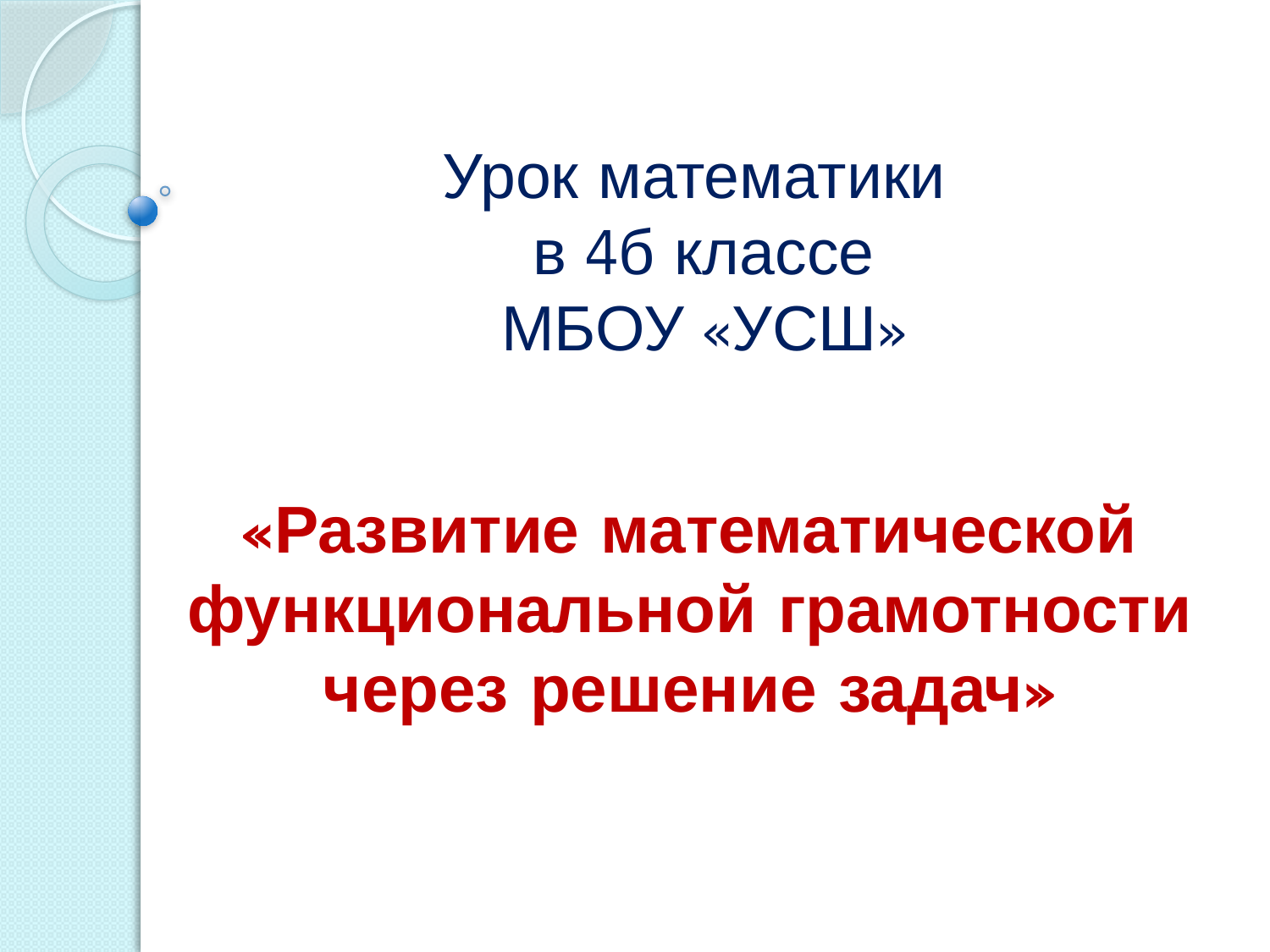

# Урок математики в 4б классе МБОУ «УСШ»
«Развитие математической функциональной грамотности через решение задач»